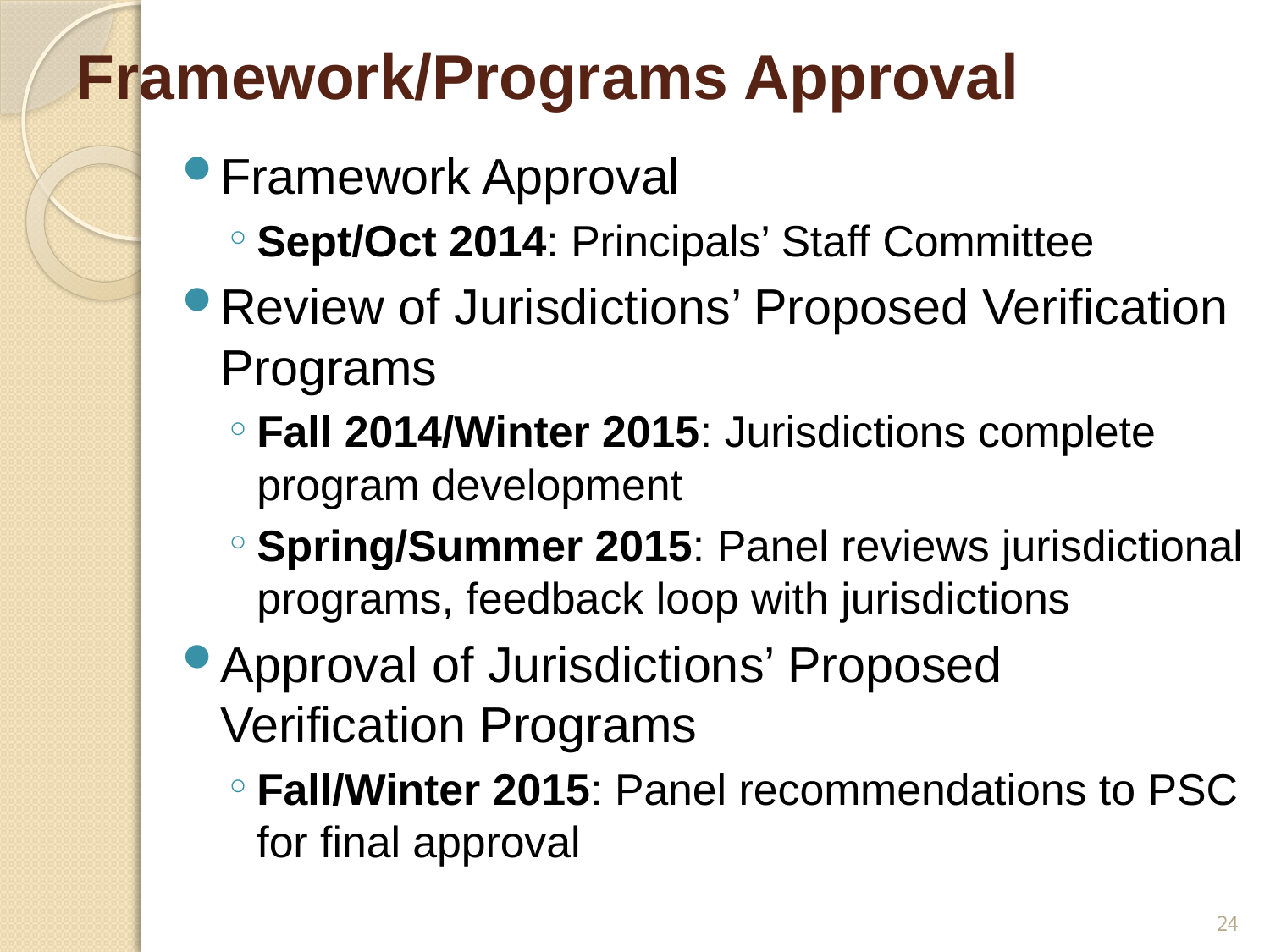

# Framework/Programs Approval
Framework Approval
Sept/Oct 2014: Principals’ Staff Committee
Review of Jurisdictions’ Proposed Verification Programs
Fall 2014/Winter 2015: Jurisdictions complete program development
Spring/Summer 2015: Panel reviews jurisdictional programs, feedback loop with jurisdictions
Approval of Jurisdictions’ Proposed Verification Programs
Fall/Winter 2015: Panel recommendations to PSC for final approval
24